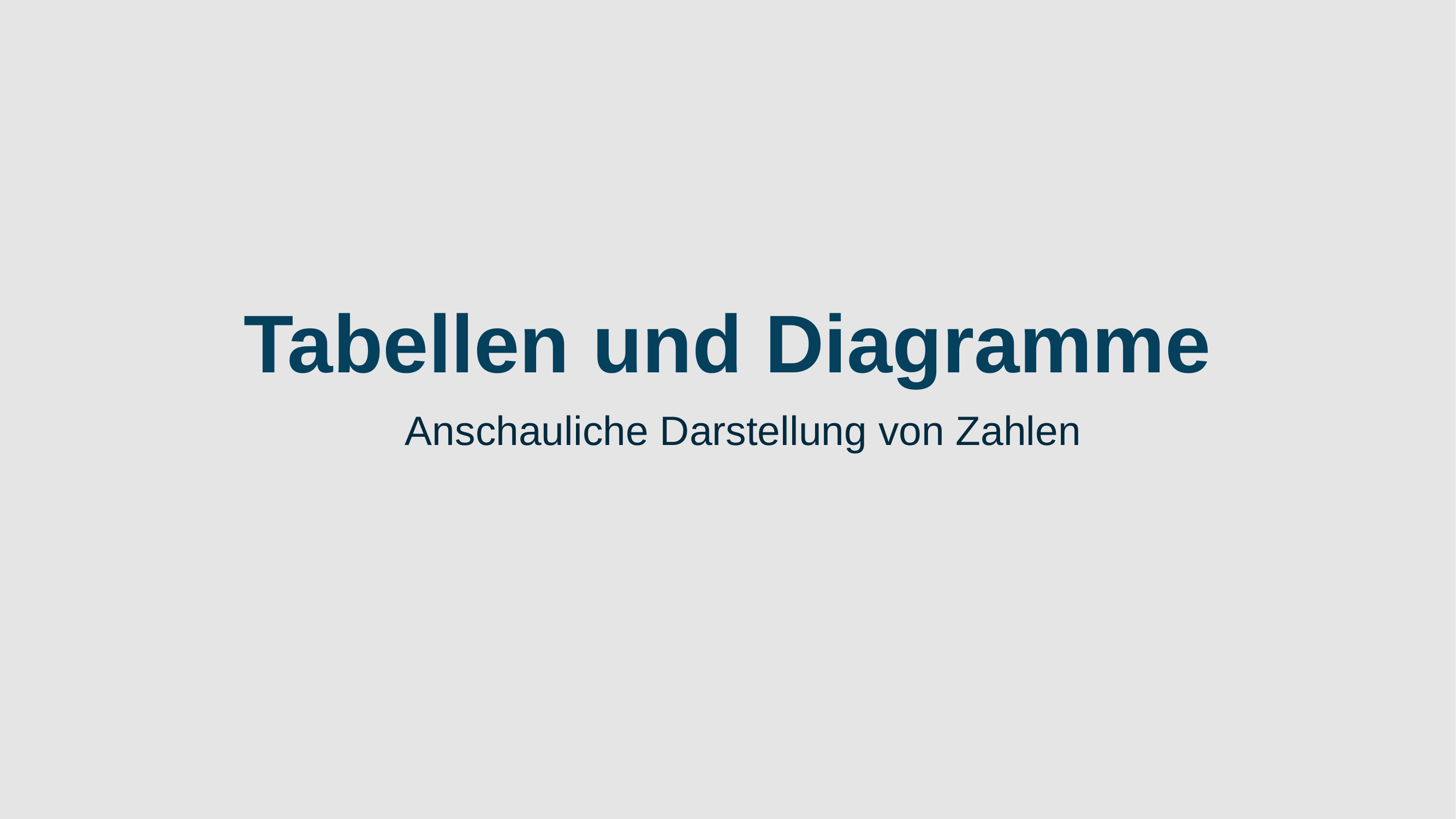

# Tabellen und Diagramme
Anschauliche Darstellung von Zahlen